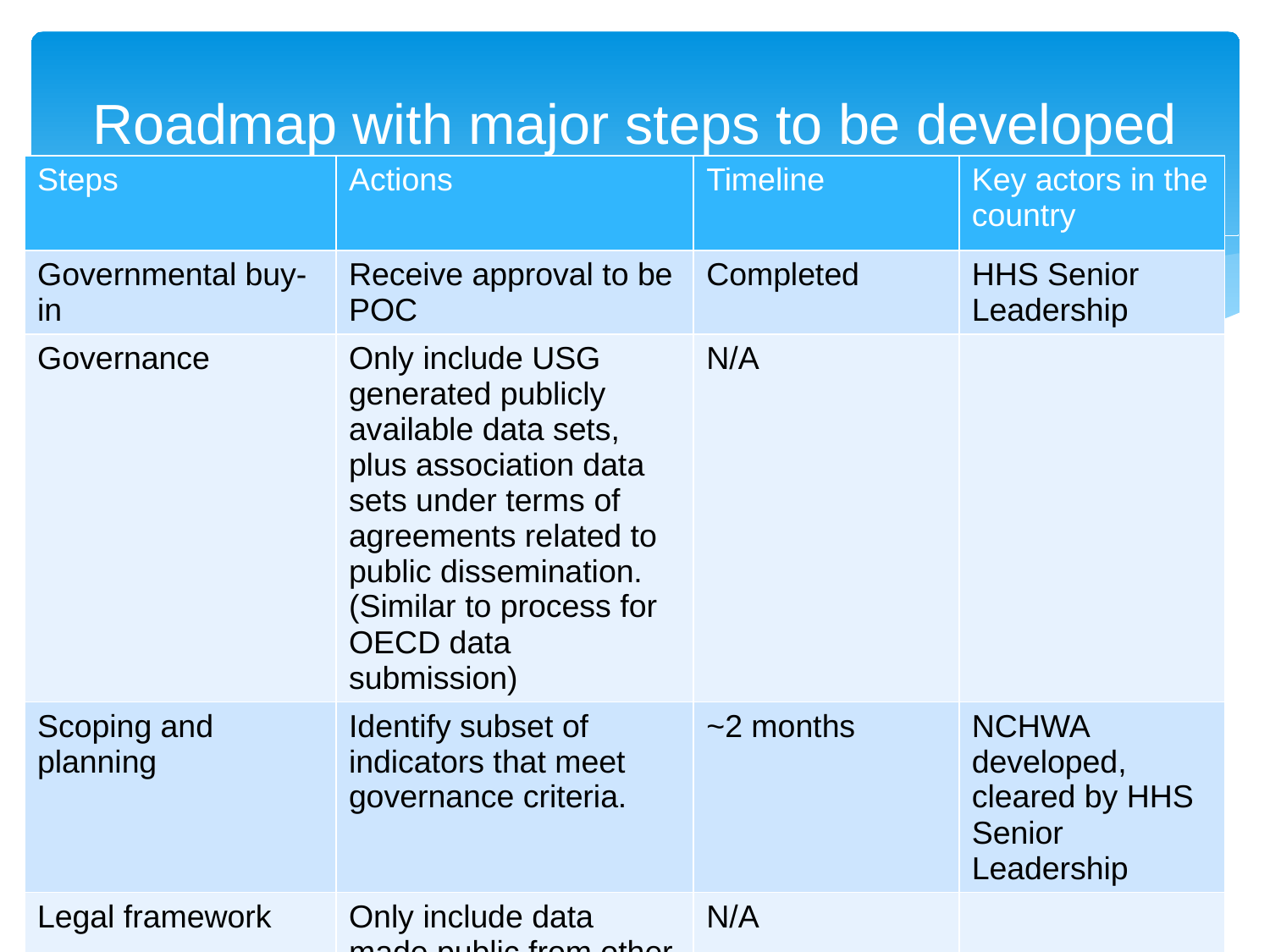

# Roadmap with major steps to be developed
| Steps | Actions | Timeline | Key actors in the country |
| --- | --- | --- | --- |
| Governmental buy-in | Receive approval to be POC | Completed | HHS Senior Leadership |
| Governance | Only include USG generated publicly available data sets, plus association data sets under terms of agreements related to public dissemination. (Similar to process for OECD data submission) | N/A |  |
| Scoping and planning | Identify subset of indicators that meet governance criteria. | ~2 months | NCHWA developed, cleared by HHS Senior Leadership |
| Legal framework | Only include data made public from other agencies; other data sets can only be used in accordance with data sharing policies. | N/A |  |
| Data compilation and analysis | NCHWA to compile data from sources (similar to process for OECD data reporting). | ~4 months (schedule for certain indicators varies based on data releases and purchases) | NCHWA/HHS |
| Validation | POC and data analysts are in same unit. | ~1 month | NCHWA |
| Dissemination | Data is disseminated separately in accordance with Agency-specific policies. | Time varies by Agency. | Agency-specific. |
| Process revision / sustainability | Annually review what additional indicators and disssaggregates to include/exclude for future data sharing. | ~12 months | NCHWA/HHS for reviewing governance and scope. |